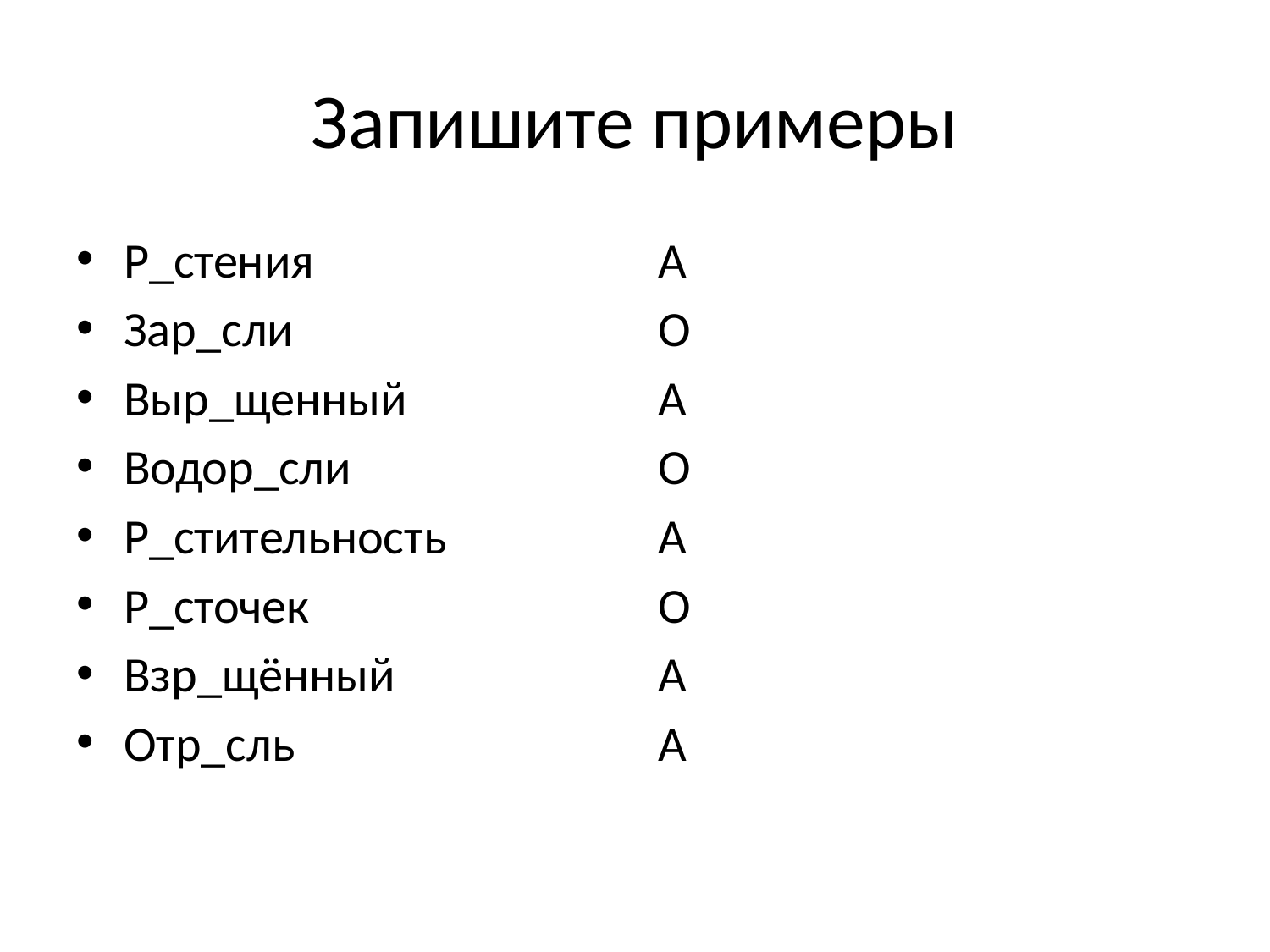

# Запишите примеры
Р_стения
Зар_сли
Выр_щенный
Водор_сли
Р_стительность
Р_сточек
Взр_щённый
Отр_сль
А
О
А
О
А
О
А
А